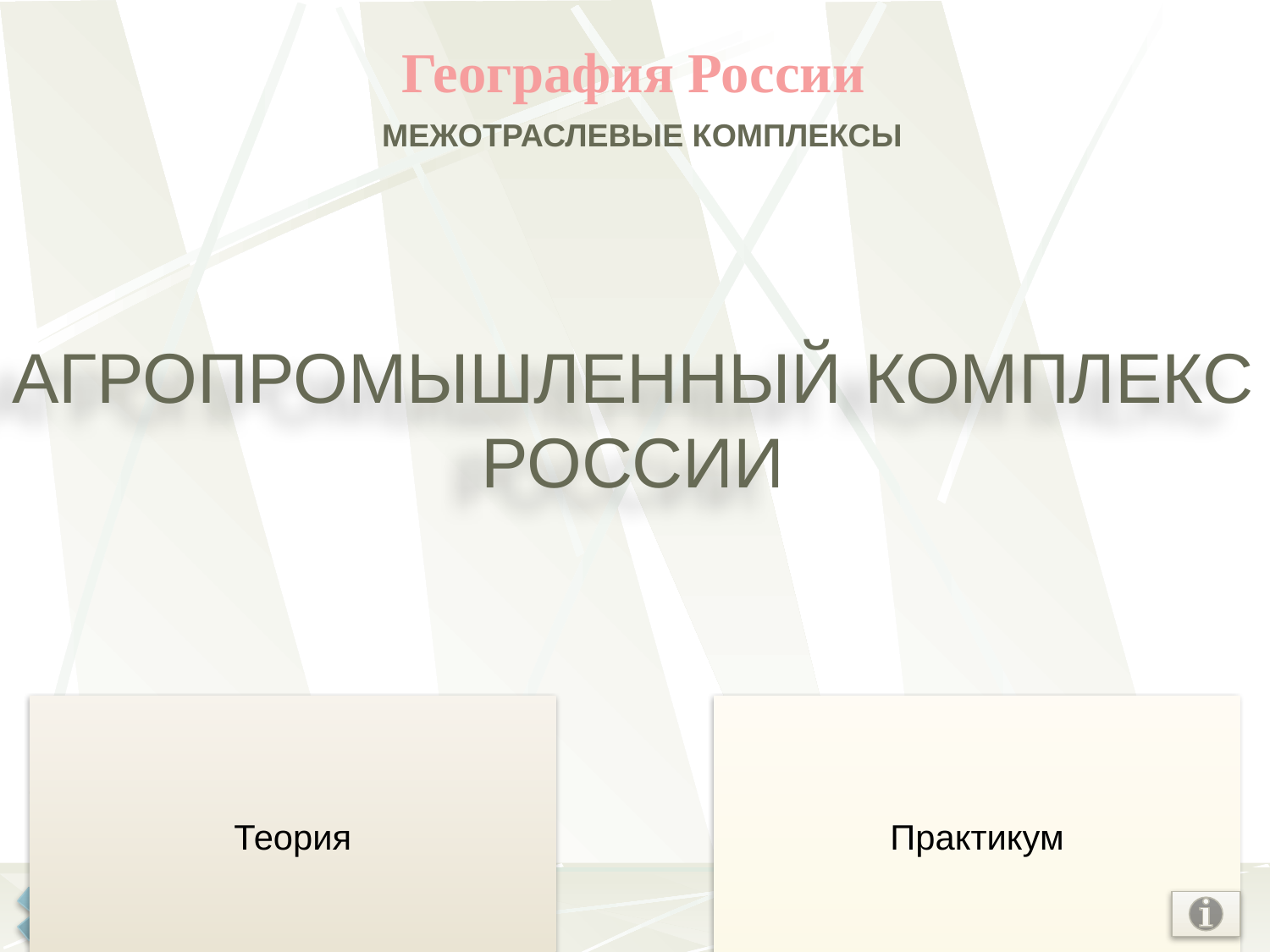

География России
МЕЖОТРАСЛЕВЫЕ КОМПЛЕКСЫ
Агропромышленный комплекс России
Теория
Практикум